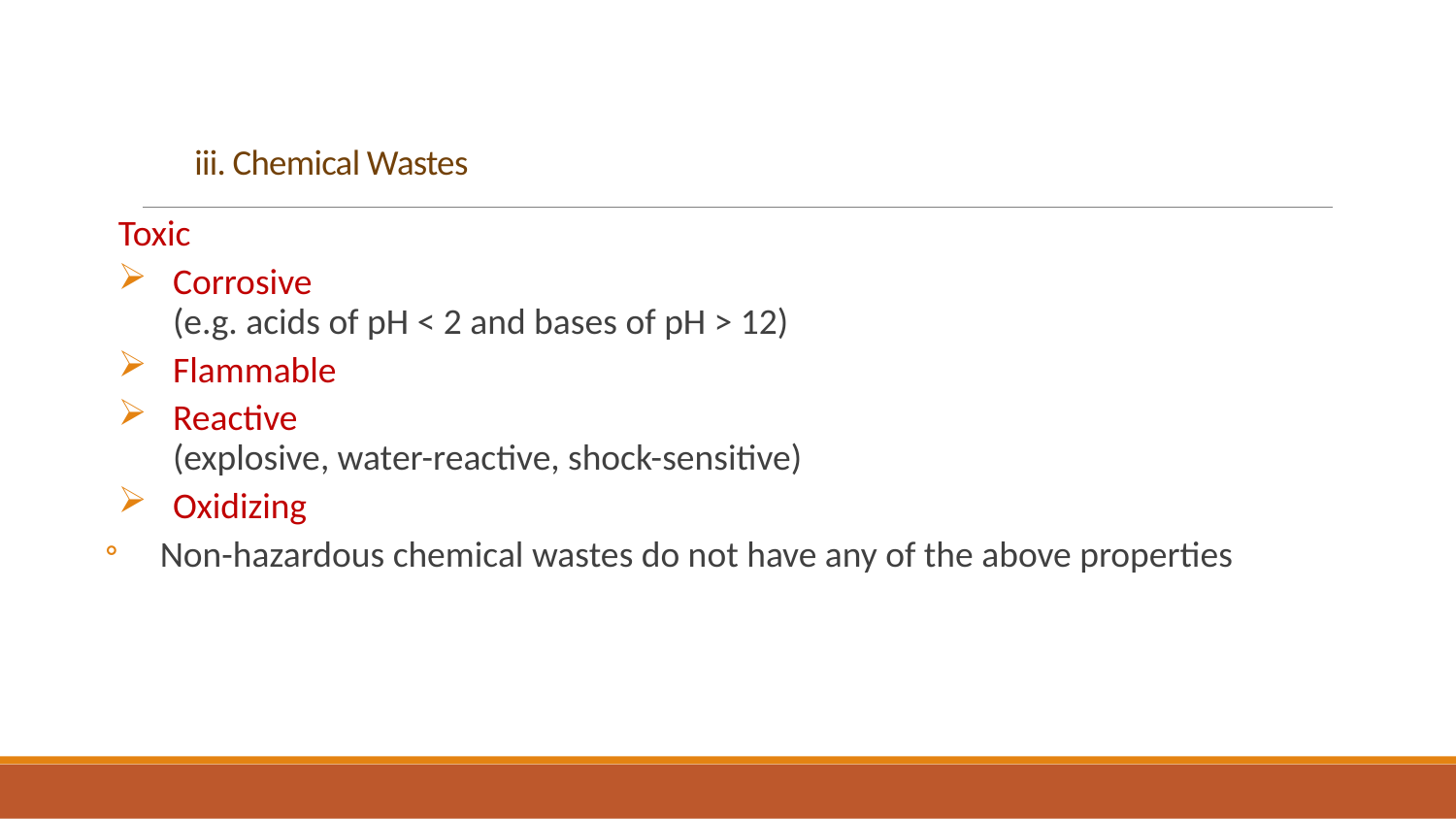

# iii. Chemical Wastes
Toxic
Corrosive
(e.g. acids of pH < 2 and bases of pH > 12)
Flammable
Reactive
(explosive, water-reactive, shock-sensitive)
Oxidizing
Non-hazardous chemical wastes do not have any of the above properties